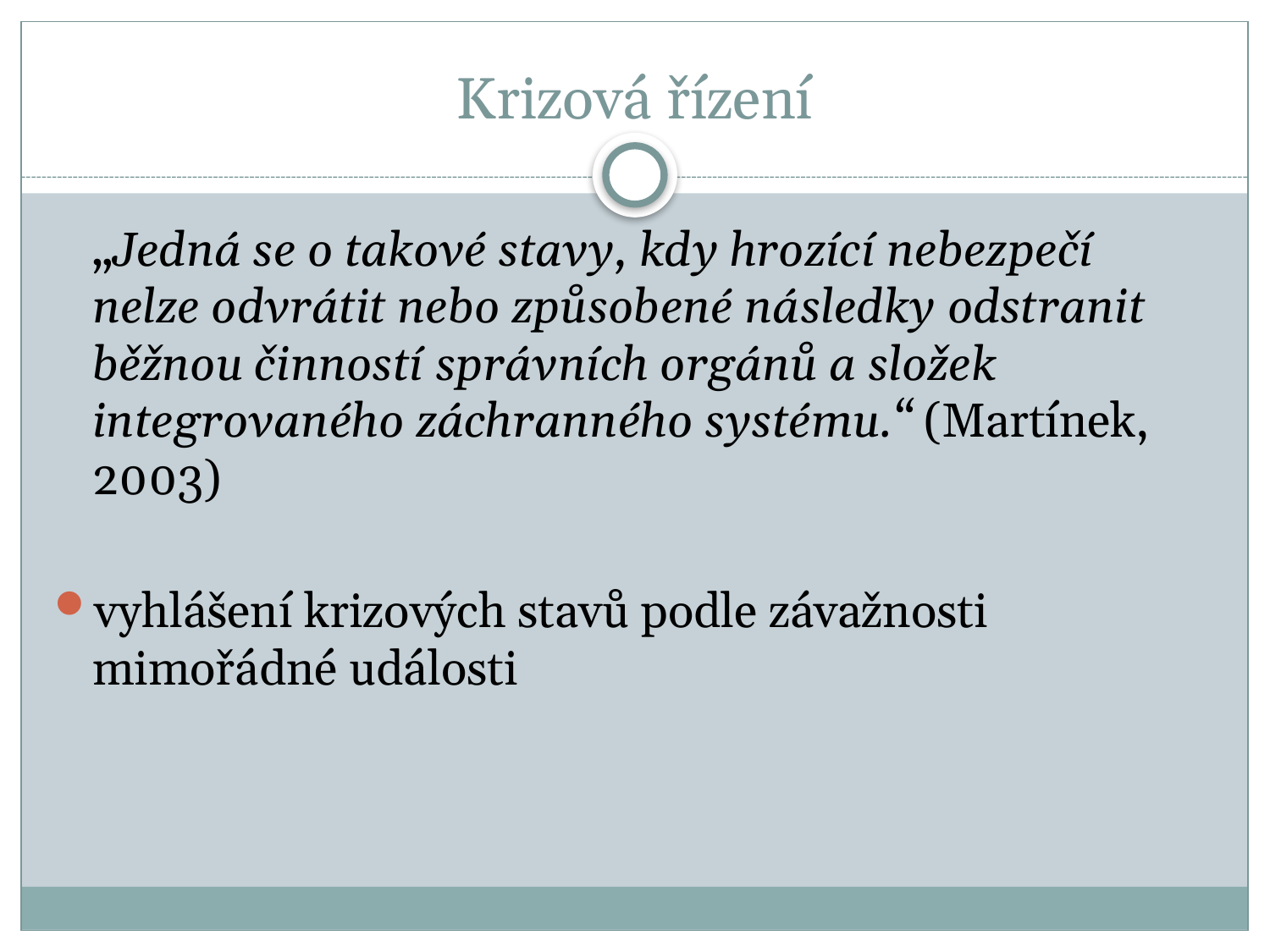

# Krizová řízení
	„Jedná se o takové stavy, kdy hrozící nebezpečí nelze odvrátit nebo způsobené následky odstranit běžnou činností správních orgánů a složek integrovaného záchranného systému.“ (Martínek, 2003)

vyhlášení krizových stavů podle závažnosti mimořádné události